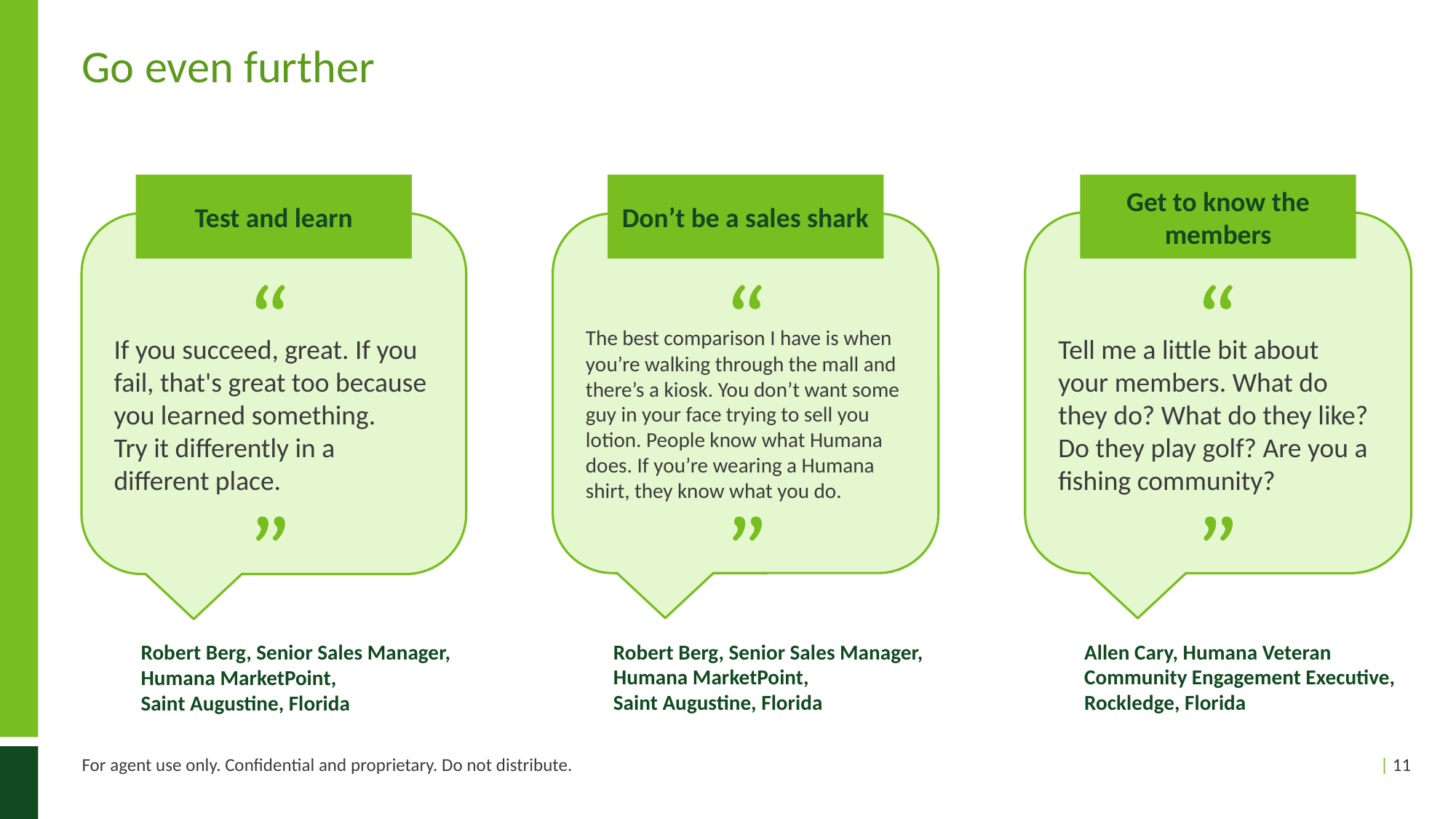

# Go even further
Test and learn
Don’t be a sales shark
Get to know the members

The best comparison I have is when you’re walking through the mall and there’s a kiosk. You don’t want some guy in your face trying to sell you lotion. People know what Humana does. If you’re wearing a Humana shirt, they know what you do.
If you succeed, great. If you fail, that's great too because you learned something.
Try it differently in a different place.
Tell me a little bit about your members. What do they do? What do they like? Do they play golf? Are you a fishing community?

Robert Berg, Senior Sales Manager, Humana MarketPoint,
Saint Augustine, Florida
Allen Cary, Humana Veteran Community Engagement Executive, Rockledge, Florida
Robert Berg, Senior Sales Manager, Humana MarketPoint,
Saint Augustine, Florida
For agent use only. Confidential and proprietary. Do not distribute.
11